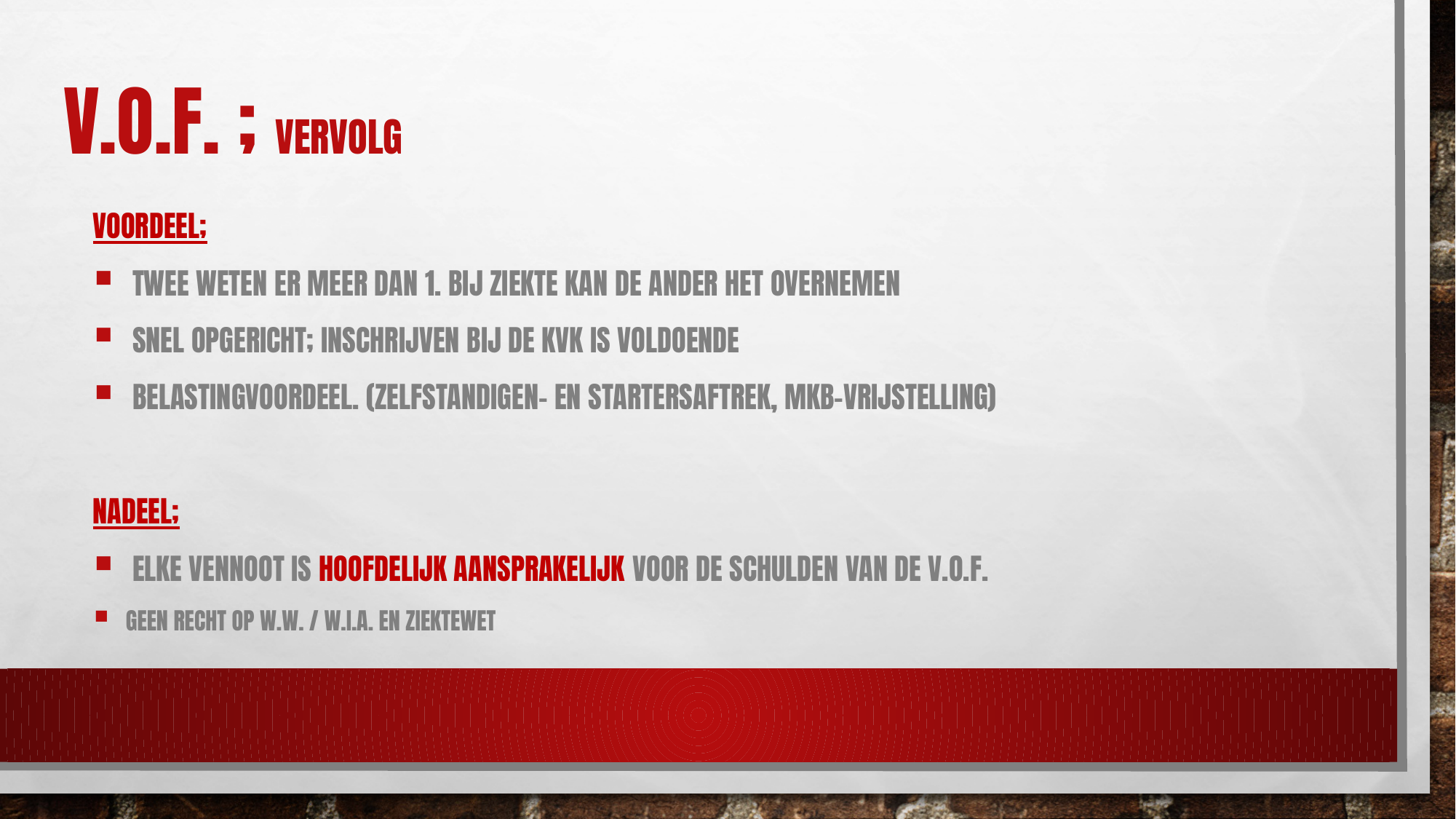

# V.o.f. ; vervolg
Voordeel;
Twee weten er meer dan 1. bij ziekte kan de ander het overnemen
Snel opgericht; inschrijven bij de kvk is voldoende
Belastingvoordeel. (zelfstandigen- en startersaftrek, mkb-vrijstelling)

Nadeel;
Elke vennoot is Hoofdelijk aansprakelijk voor de schulden van de V.O.F.
Geen recht op W.w. / W.I.A. en ziektewet